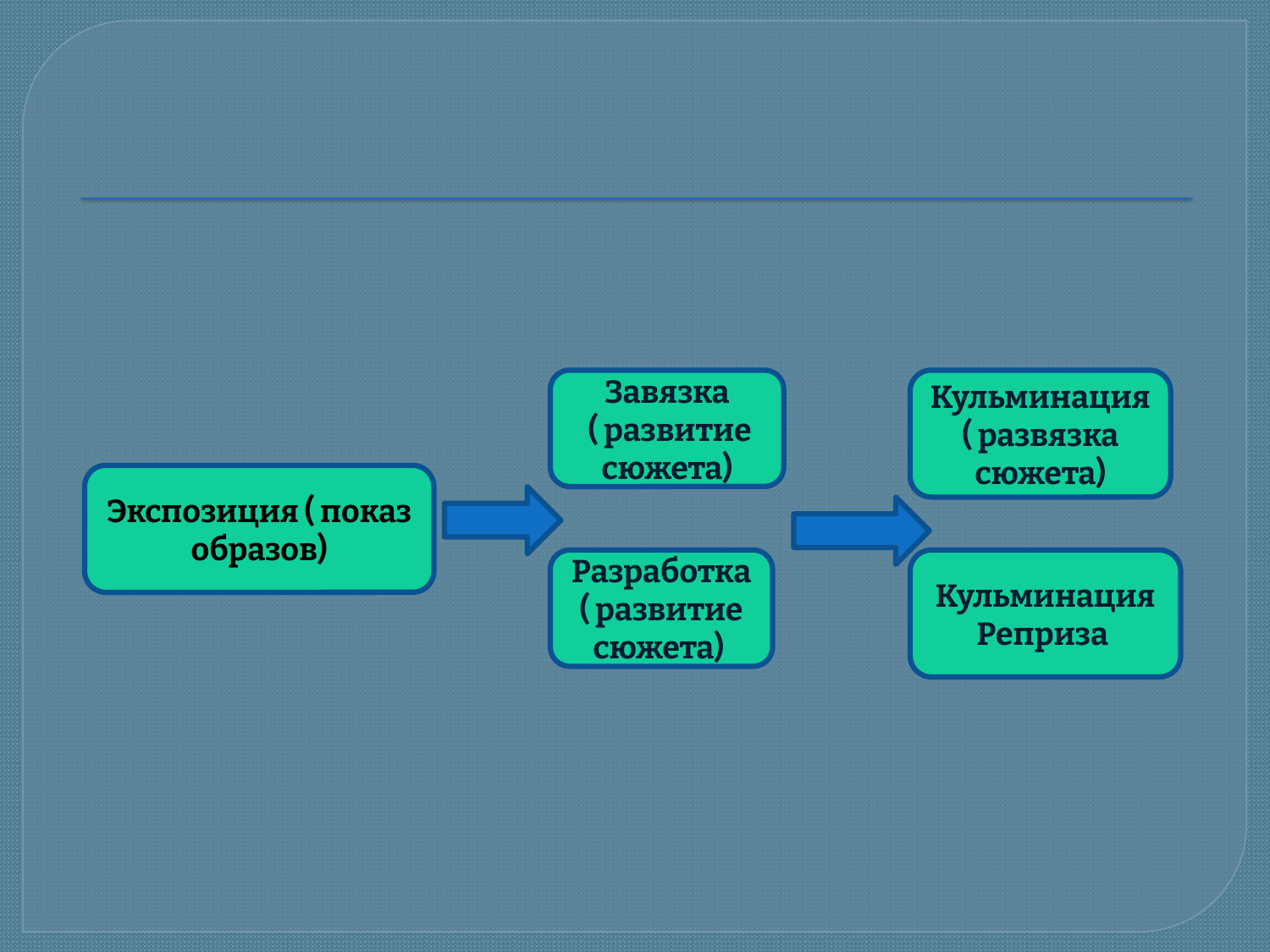

#

Завязка
 ( развитие сюжета)
Кульминация ( развязка сюжета)
Экспозиция ( показ образов)

Разработка ( развитие сюжета)
Кульминация Реприза